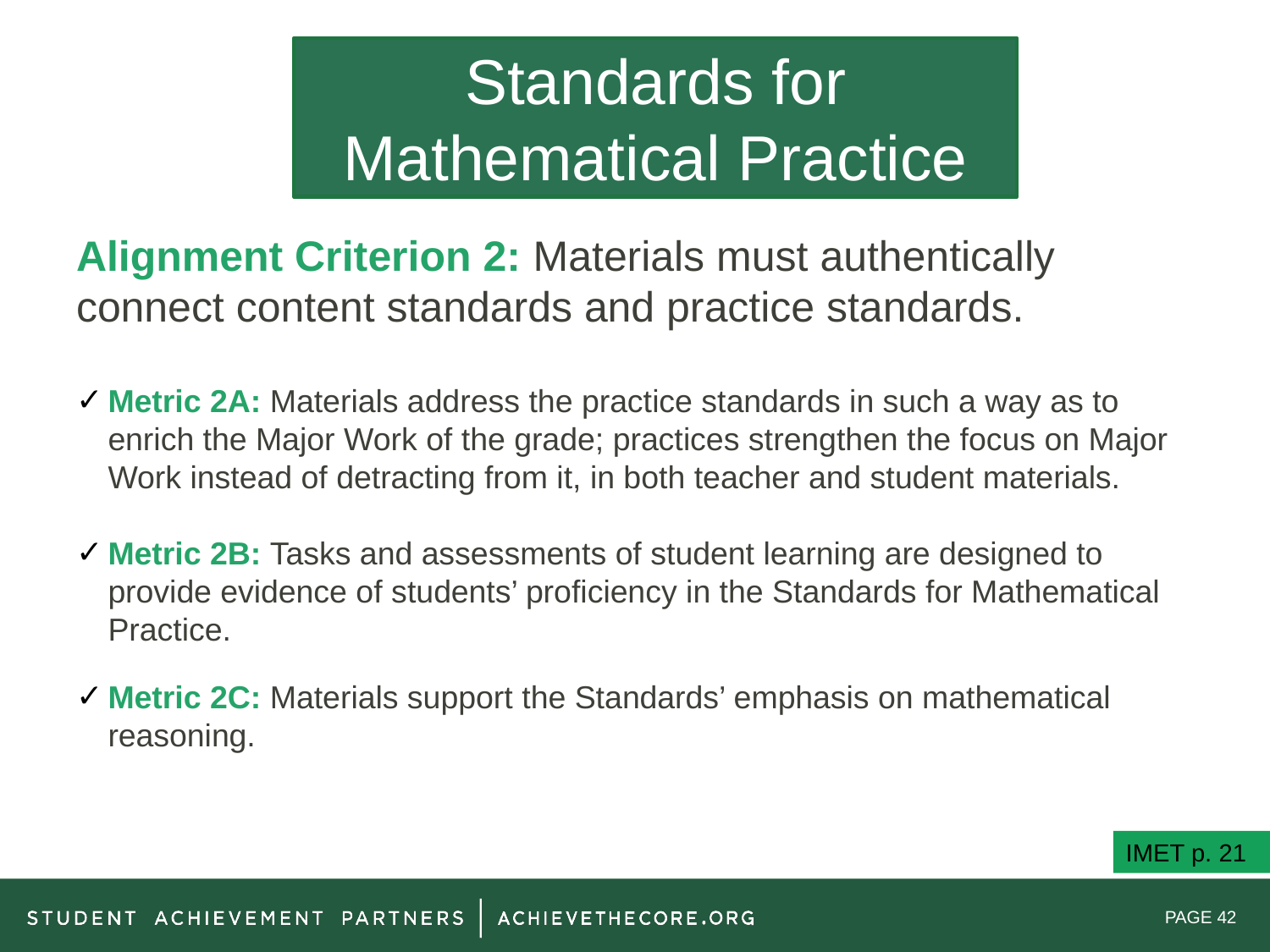

# Standards for Mathematical Practice
Alignment Criterion 2: Materials must authentically connect content standards and practice standards.

Metric 2A: Materials address the practice standards in such a way as to enrich the Major Work of the grade; practices strengthen the focus on Major Work instead of detracting from it, in both teacher and student materials.

Metric 2B: Tasks and assessments of student learning are designed to provide evidence of students’ proficiency in the Standards for Mathematical Practice.

Metric 2C: Materials support the Standards’ emphasis on mathematical reasoning.
IMET p. 21